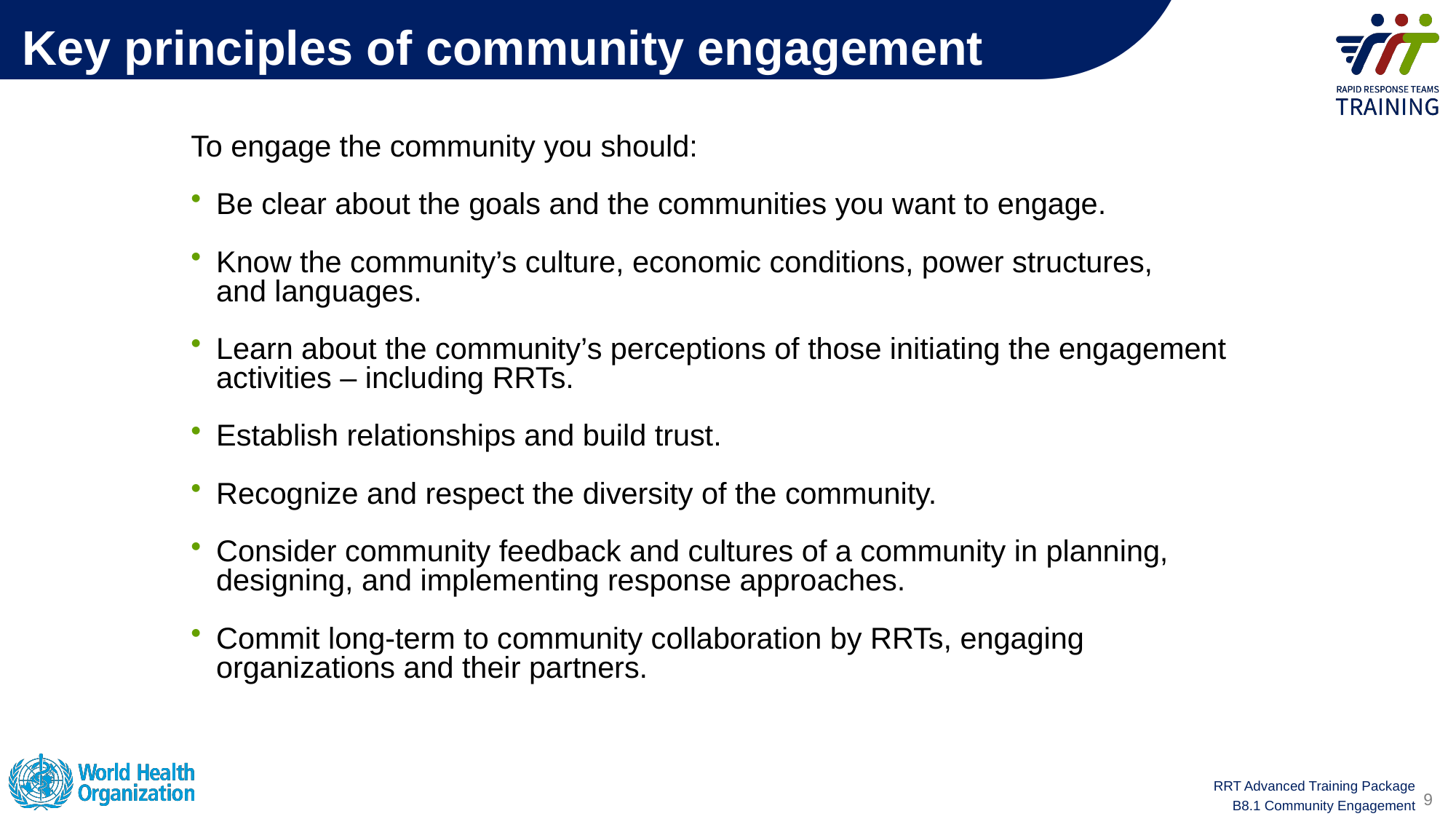

Key principles of community engagement

To engage the community you should:

Be clear about the goals and the communities you want to engage.

Know the community’s culture, economic conditions, power structures, and languages.

Learn about the community’s perceptions of those initiating the engagement activities – including RRTs.

Establish relationships and build trust.

Recognize and respect the diversity of the community.

Consider community feedback and cultures of a community in planning, designing, and implementing response approaches.

Commit long-term to community collaboration by RRTs, engaging organizations and their partners.